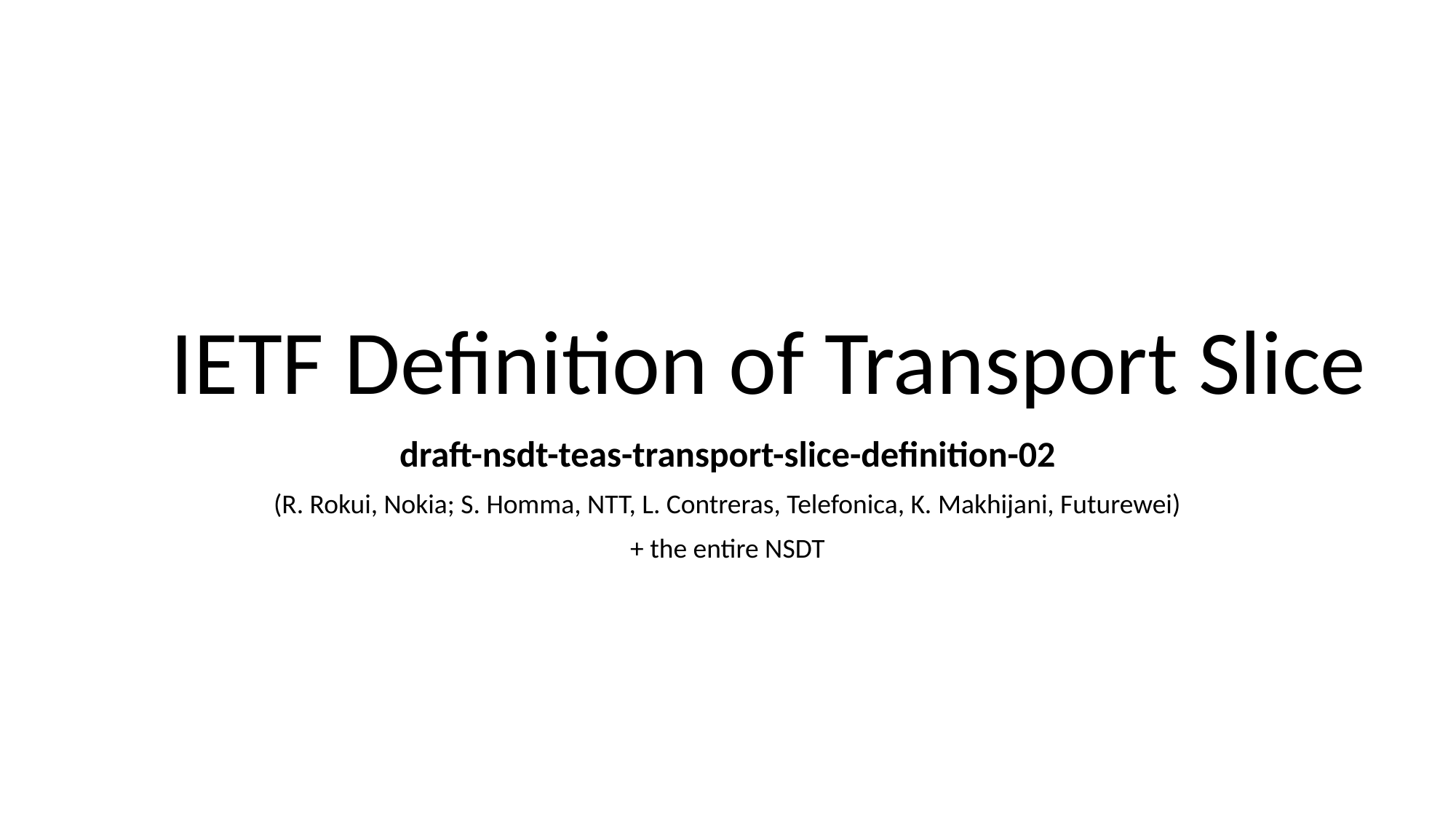

# IETF Definition of Transport Slice
draft-nsdt-teas-transport-slice-definition-02
(R. Rokui, Nokia; S. Homma, NTT, L. Contreras, Telefonica, K. Makhijani, Futurewei)
+ the entire NSDT